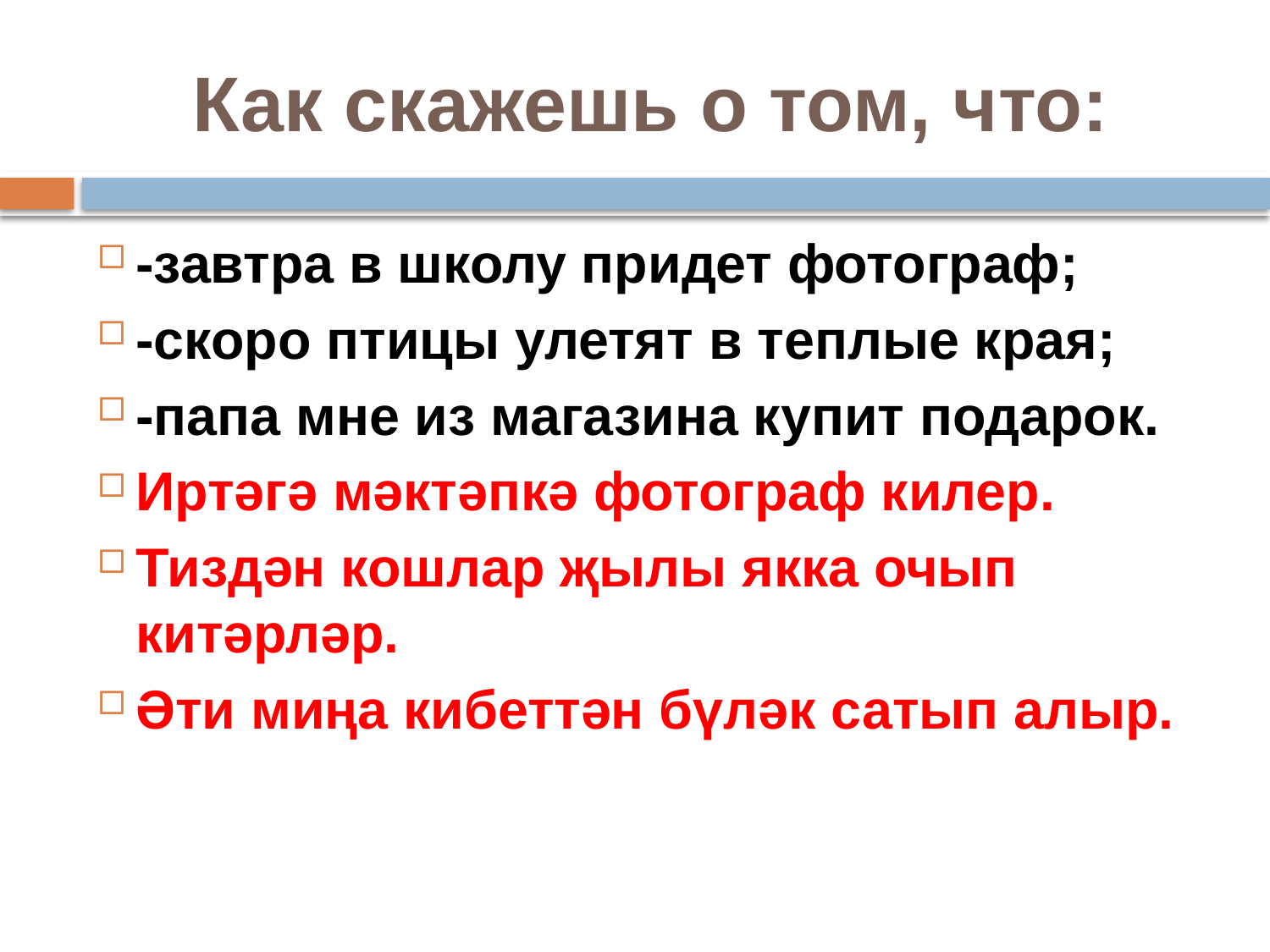

# Как скажешь о том, что:
-завтра в школу придет фотограф;
-скоро птицы улетят в теплые края;
-папа мне из магазина купит подарок.
Иртәгә мәктәпкә фотограф килер.
Тиздән кошлар җылы якка очып китәрләр.
Әти миңа кибеттән бүләк сатып алыр.